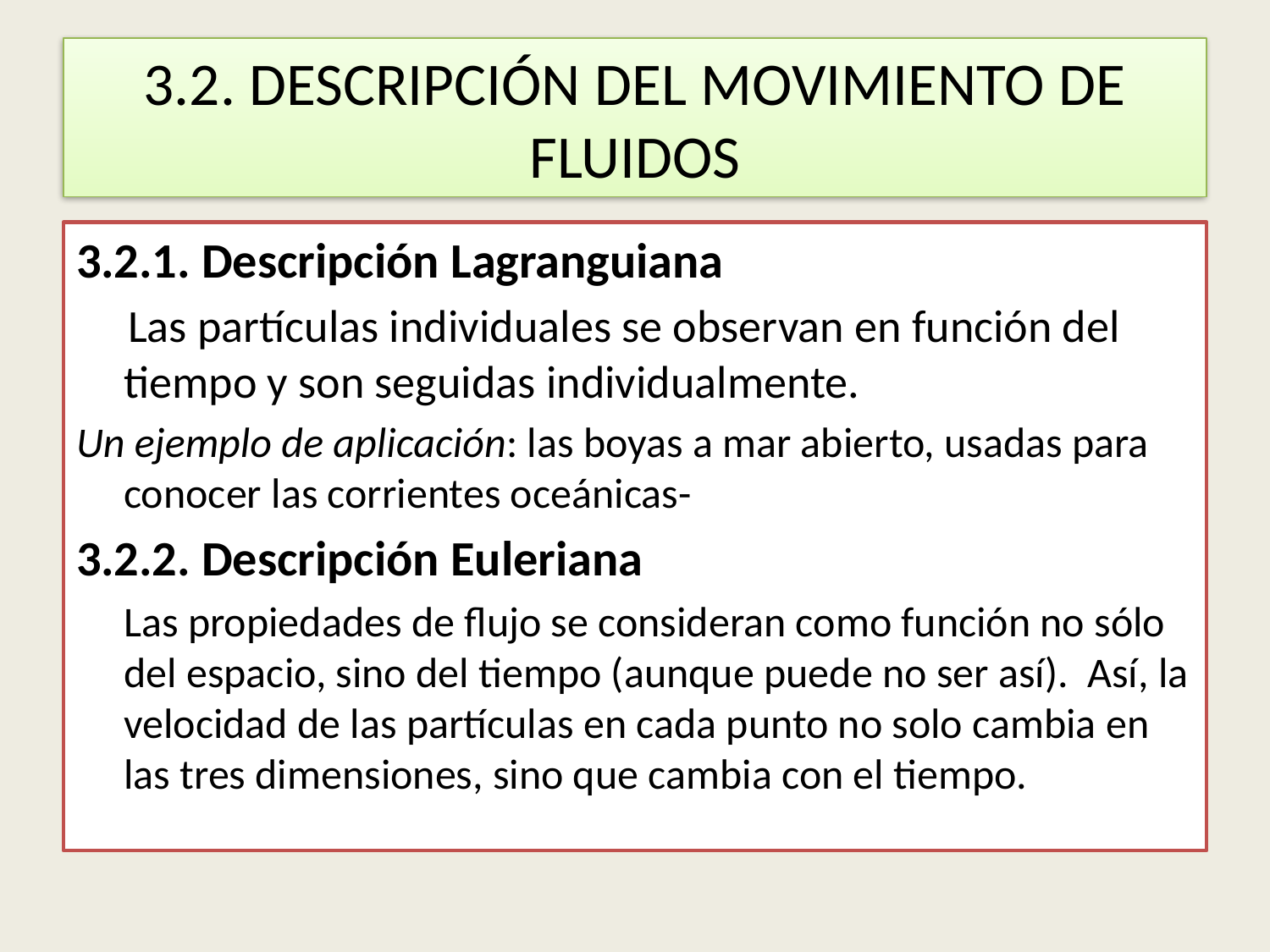

# 3.2. DESCRIPCIÓN DEL MOVIMIENTO DE FLUIDOS
3.2.1. Descripción Lagranguiana
     Las partículas individuales se observan en función del tiempo y son seguidas individualmente.
Un ejemplo de aplicación: las boyas a mar abierto, usadas para conocer las corrientes oceánicas-
3.2.2. Descripción Euleriana
     Las propiedades de flujo se consideran como función no sólo del espacio, sino del tiempo (aunque puede no ser así).  Así, la velocidad de las partículas en cada punto no solo cambia en las tres dimensiones, sino que cambia con el tiempo.